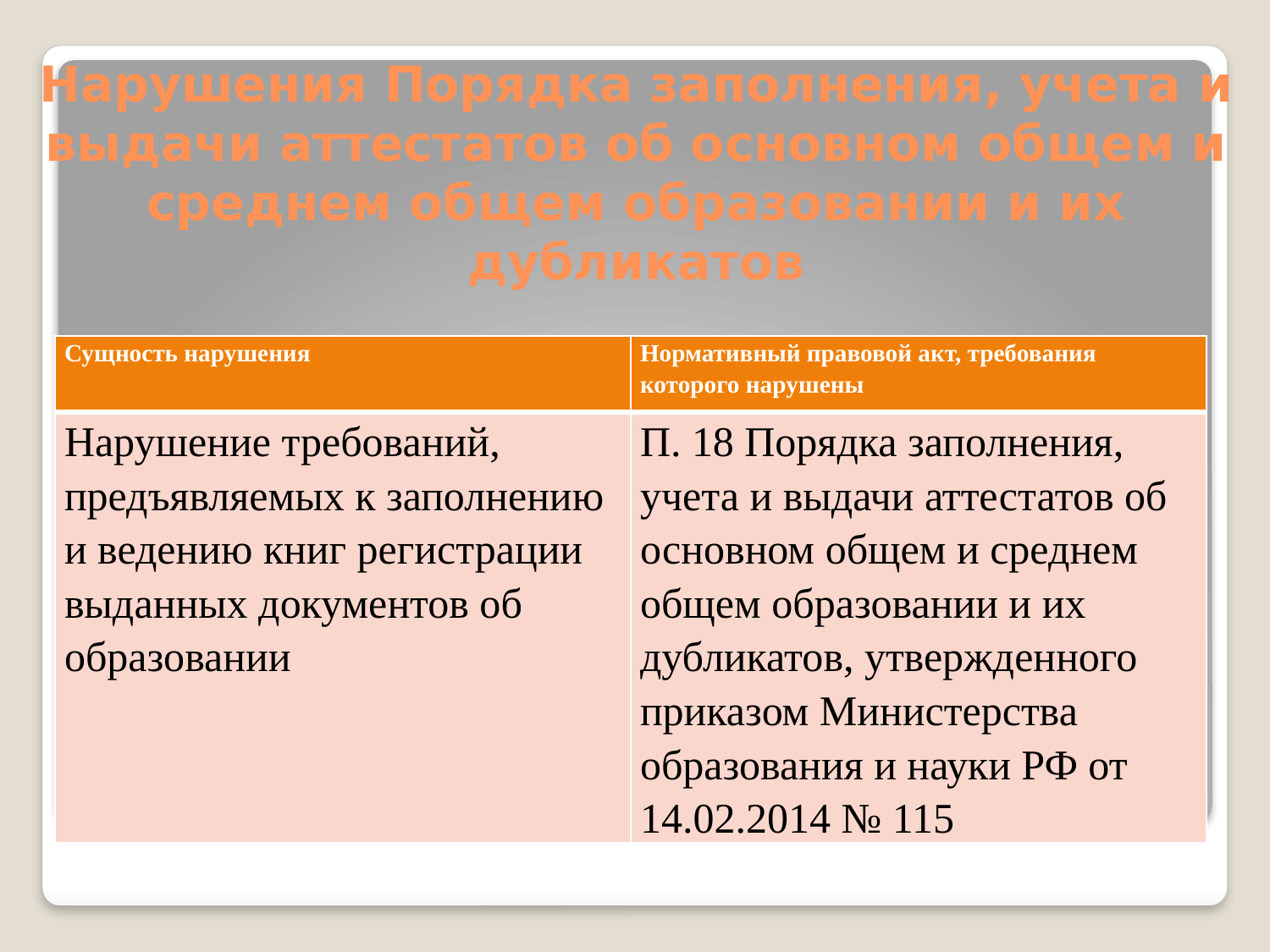

# Нарушения Порядка заполнения, учета и выдачи аттестатов об основном общем и среднем общем образовании и их дубликатов
| Сущность нарушения | Нормативный правовой акт, требования которого нарушены |
| --- | --- |
| Нарушение требований, предъявляемых к заполнению и ведению книг регистрации выданных документов об образовании | П. 18 Порядка заполнения, учета и выдачи аттестатов об основном общем и среднем общем образовании и их дубликатов, утвержденного приказом Министерства образования и науки РФ от 14.02.2014 № 115 |